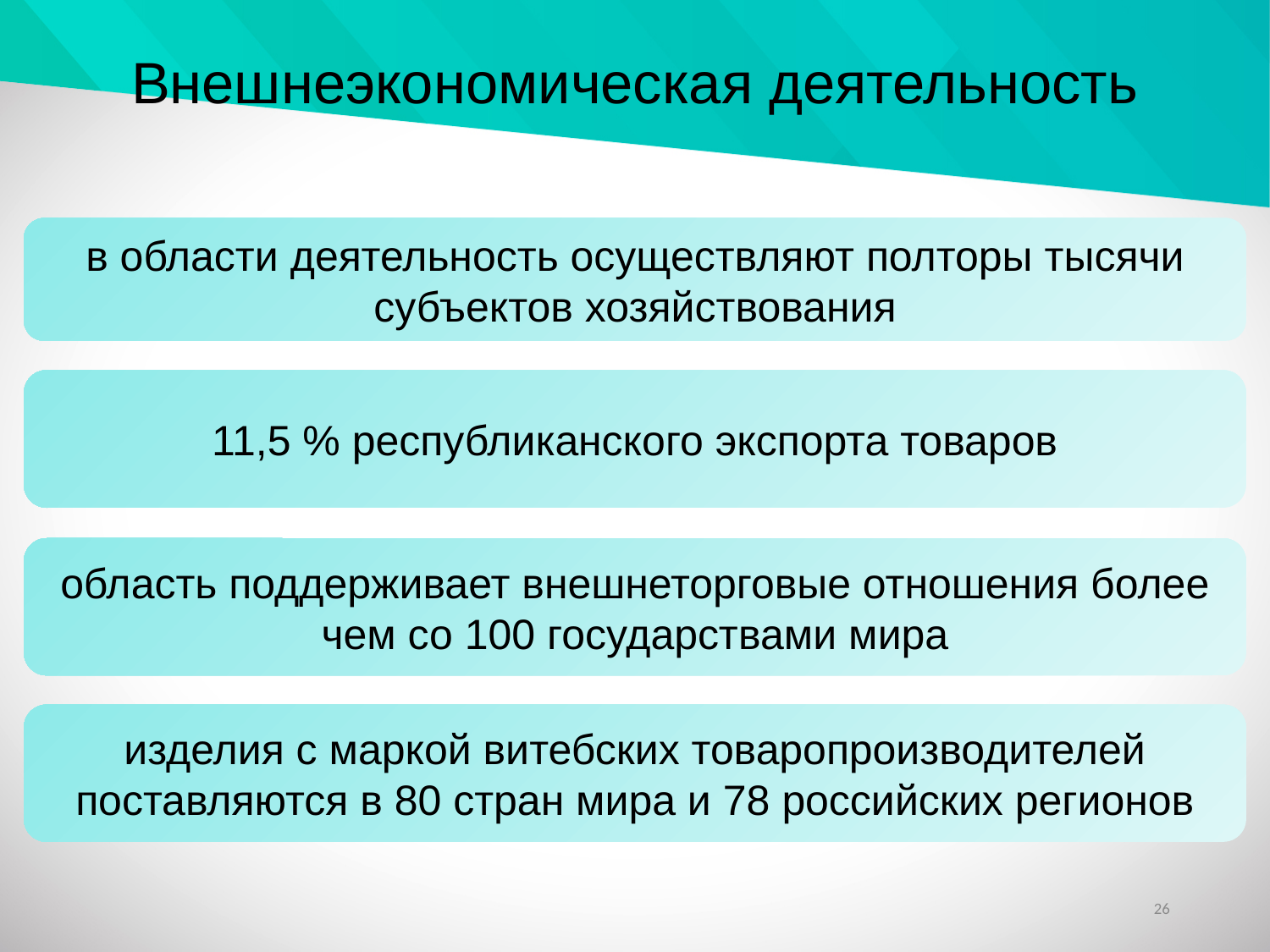

Внешнеэкономическая деятельность
в области деятельность осуществляют полторы тысячи субъектов хозяйствования
11,5 % республиканского экспорта товаров
область поддерживает внешнеторговые отношения более чем со 100 государствами мира
изделия с маркой витебских товаропроизводителей поставляются в 80 стран мира и 78 российских регионов
26